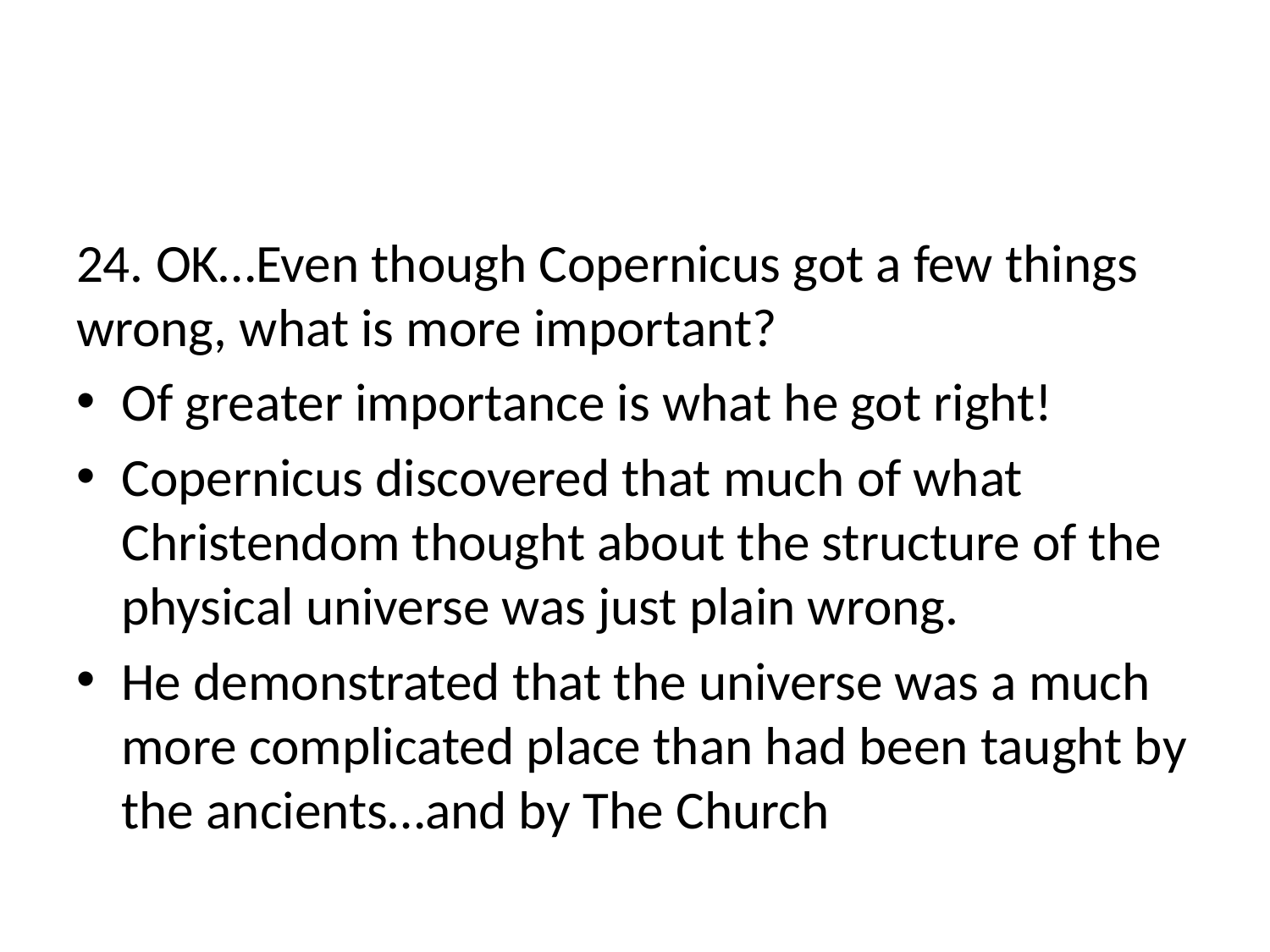

#
24. OK…Even though Copernicus got a few things wrong, what is more important?
Of greater importance is what he got right!
Copernicus discovered that much of what Christendom thought about the structure of the physical universe was just plain wrong.
He demonstrated that the universe was a much more complicated place than had been taught by the ancients…and by The Church